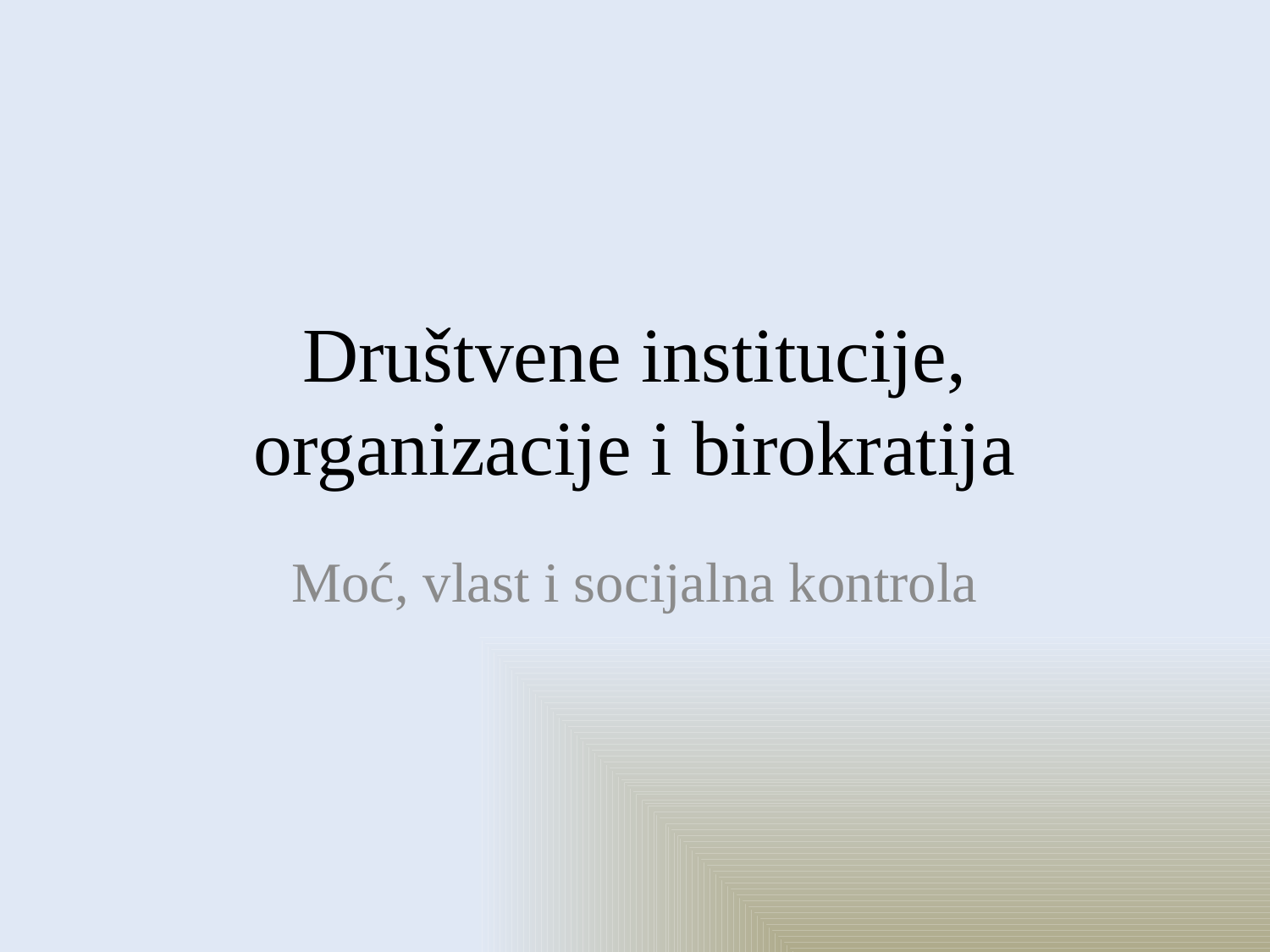

# Društvene institucije, organizacije i birokratija
Moć, vlast i socijalna kontrola